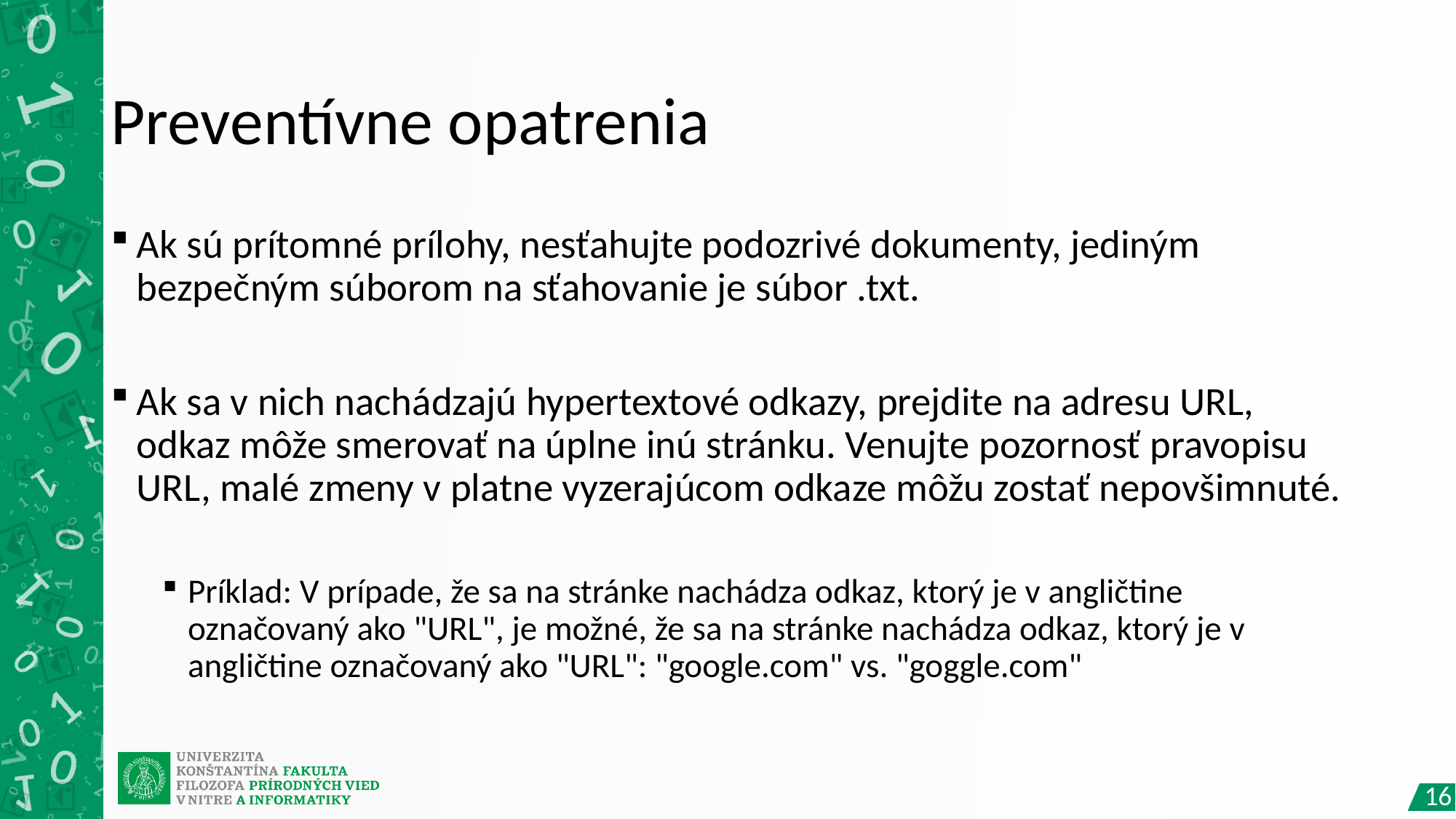

# Preventívne opatrenia
Ak sú prítomné prílohy, nesťahujte podozrivé dokumenty, jediným bezpečným súborom na sťahovanie je súbor .txt.

Ak sa v nich nachádzajú hypertextové odkazy, prejdite na adresu URL, odkaz môže smerovať na úplne inú stránku. Venujte pozornosť pravopisu URL, malé zmeny v platne vyzerajúcom odkaze môžu zostať nepovšimnuté.

Príklad: V prípade, že sa na stránke nachádza odkaz, ktorý je v angličtine označovaný ako "URL", je možné, že sa na stránke nachádza odkaz, ktorý je v angličtine označovaný ako "URL": "google.com" vs. "goggle.com"
16